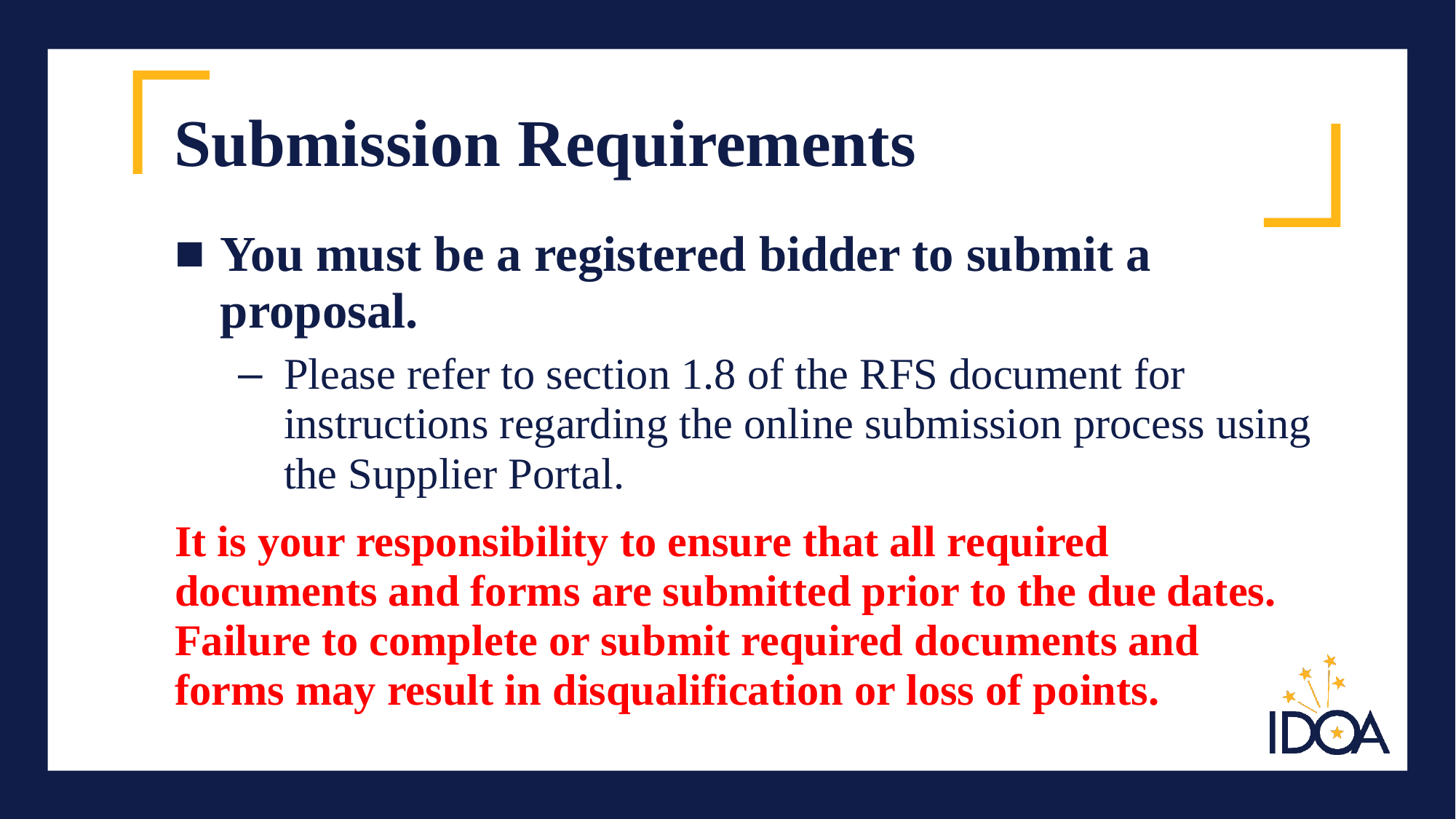

# Submission Requirements
You must be a registered bidder to submit a proposal.
Please refer to section 1.8 of the RFS document for instructions regarding the online submission process using the Supplier Portal.
It is your responsibility to ensure that all required documents and forms are submitted prior to the due dates. Failure to complete or submit required documents and forms may result in disqualification or loss of points.